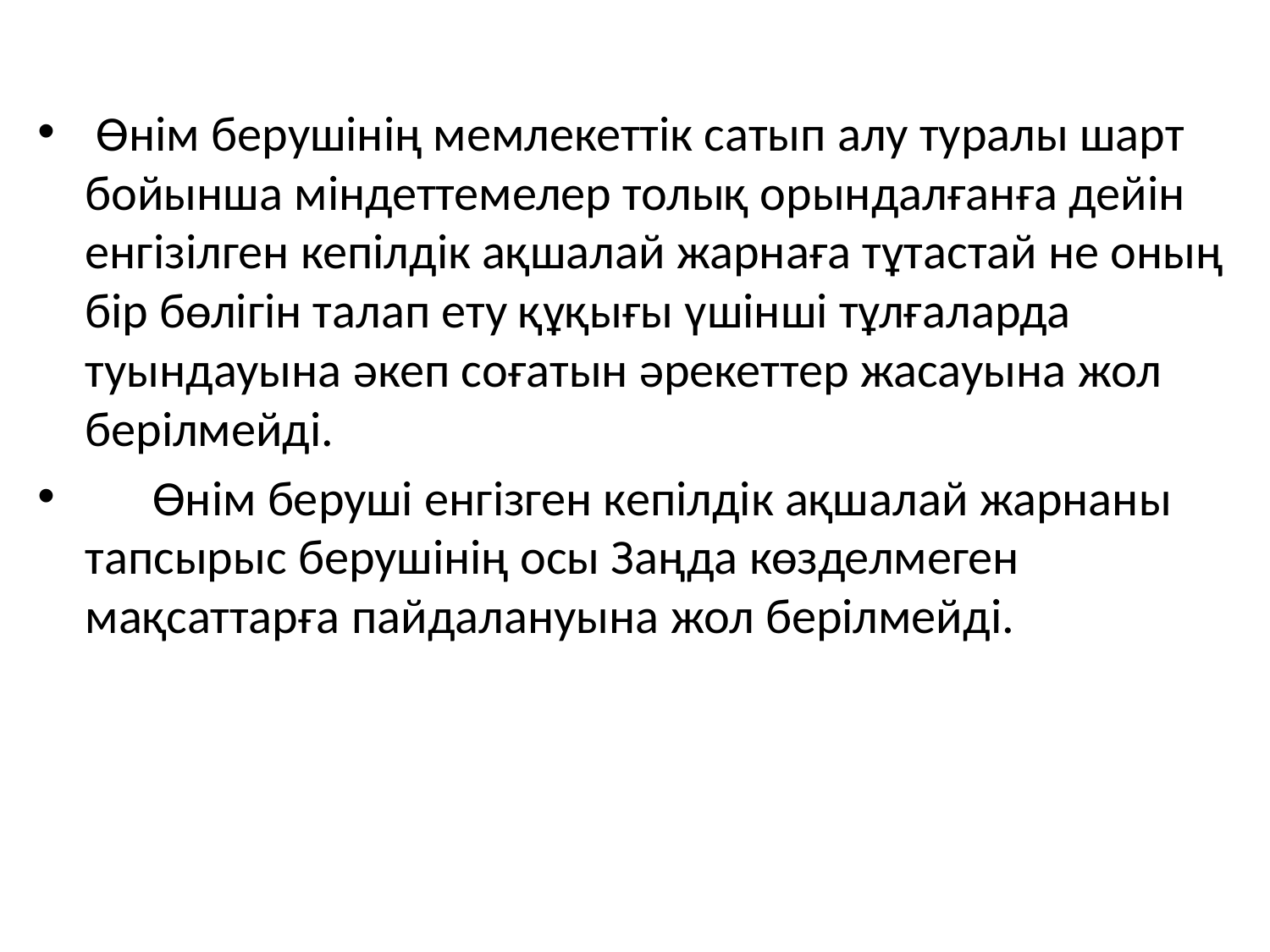

Өнім берушінің мемлекеттік сатып алу туралы шарт бойынша мiндеттемелер толық орындалғанға дейiн енгiзiлген кепiлдiк ақшалай жарнаға тұтастай не оның бір бөлiгiн талап ету құқығы үшiншi тұлғаларда туындауына әкеп соғатын әрекеттер жасауына жол берiлмейдi.
      Өнім беруші енгiзген кепiлдiк ақшалай жарнаны тапсырыс берушінiң осы Заңда көзделмеген мақсаттарға пайдалануына жол берiлмейдi.